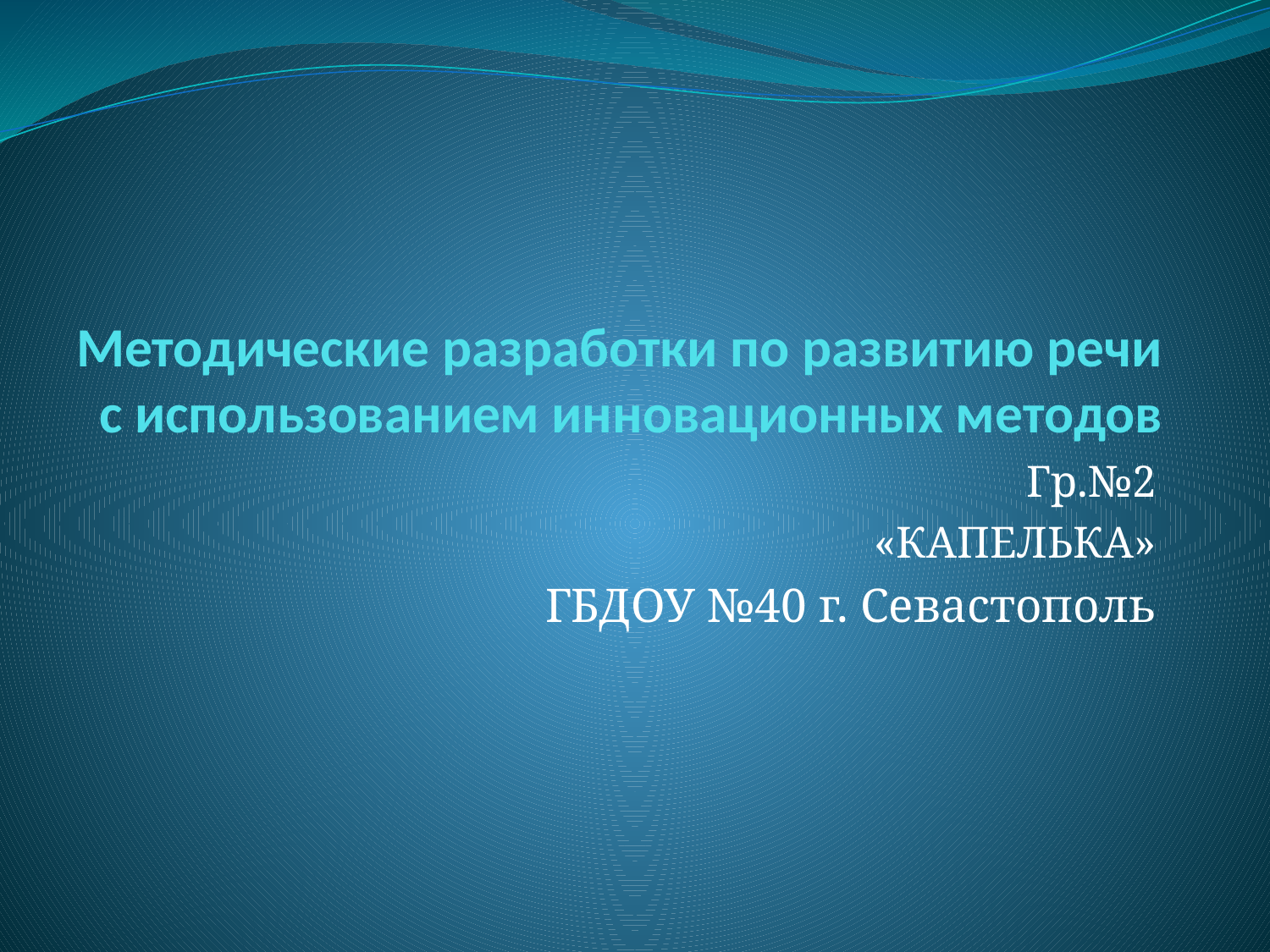

# Методические разработки по развитию речи с использованием инновационных методов
Гр.№2
«КАПЕЛЬКА»
ГБДОУ №40 г. Севастополь